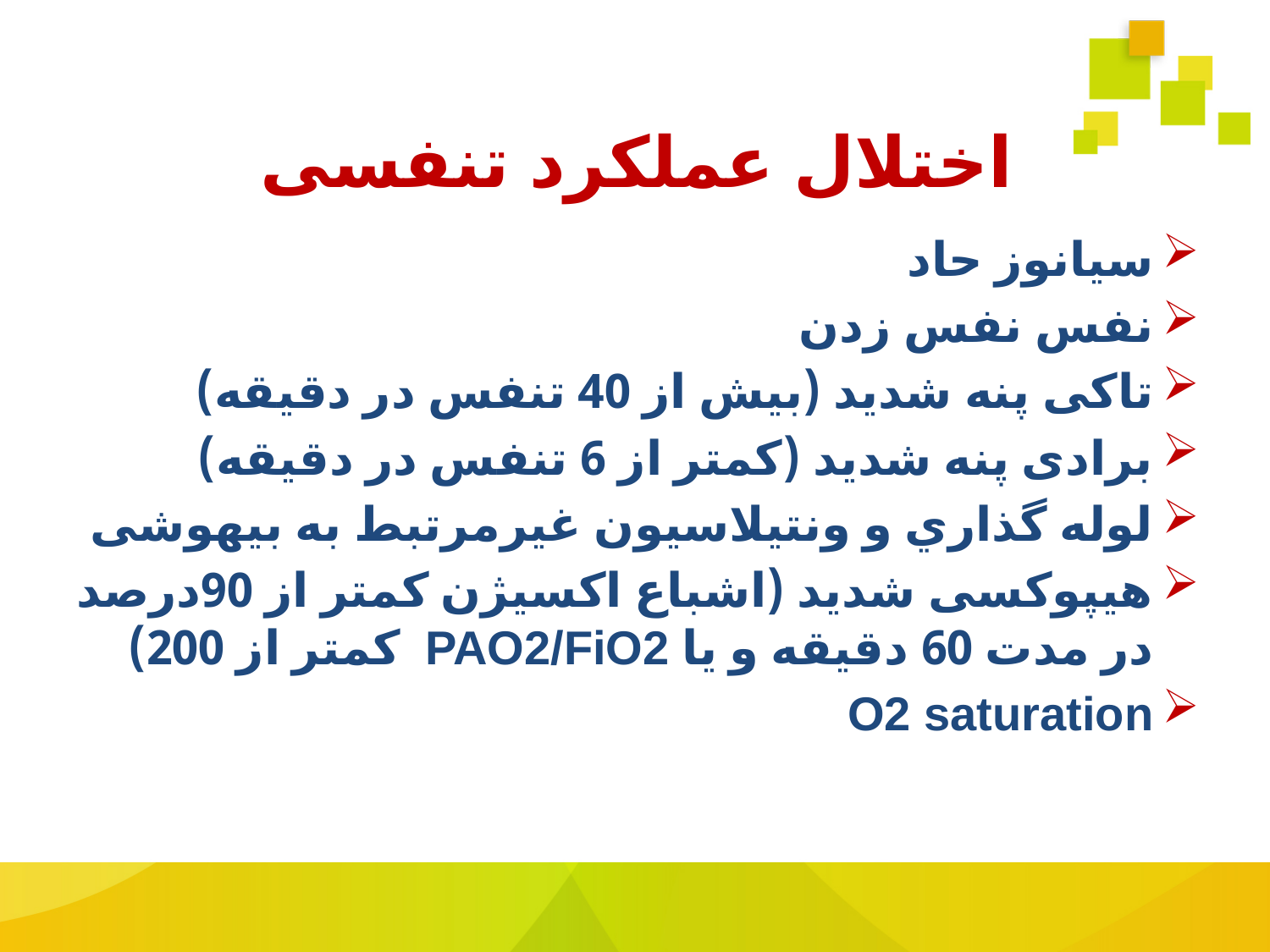

# اختلال عملکرد تنفسی
سیانوز حاد
نفس نفس زدن
تاکی پنه شدید (بیش از 40 تنفس در دقیقه)
برادی پنه شدید (کمتر از 6 تنفس در دقیقه)
لوله گذاري و ونتیلاسیون غیرمرتبط به بیهوشی
هیپوکسی شدید (اشباع اکسیژن کمتر از 90درصد در مدت 60 دقیقه و یا PAO2/FiO2  کمتر از 200)
O2 saturation